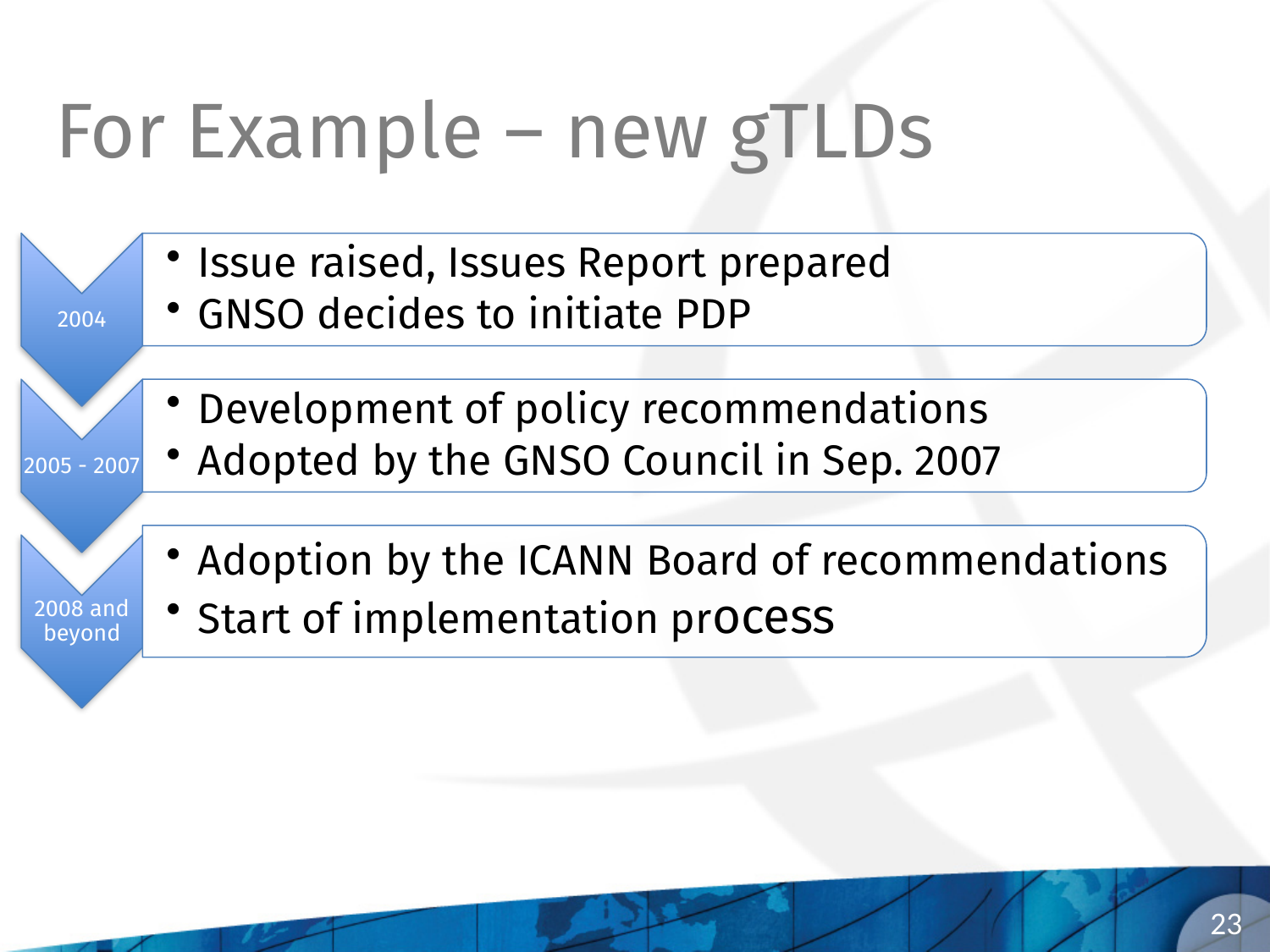

# For Example – new gTLDs
2004
Issue raised, Issues Report prepared
GNSO decides to initiate PDP
2005 - 2007
Development of policy recommendations
Adopted by the GNSO Council in Sep. 2007
2008 and beyond
Adoption by the ICANN Board of recommendations
Start of implementation process
23